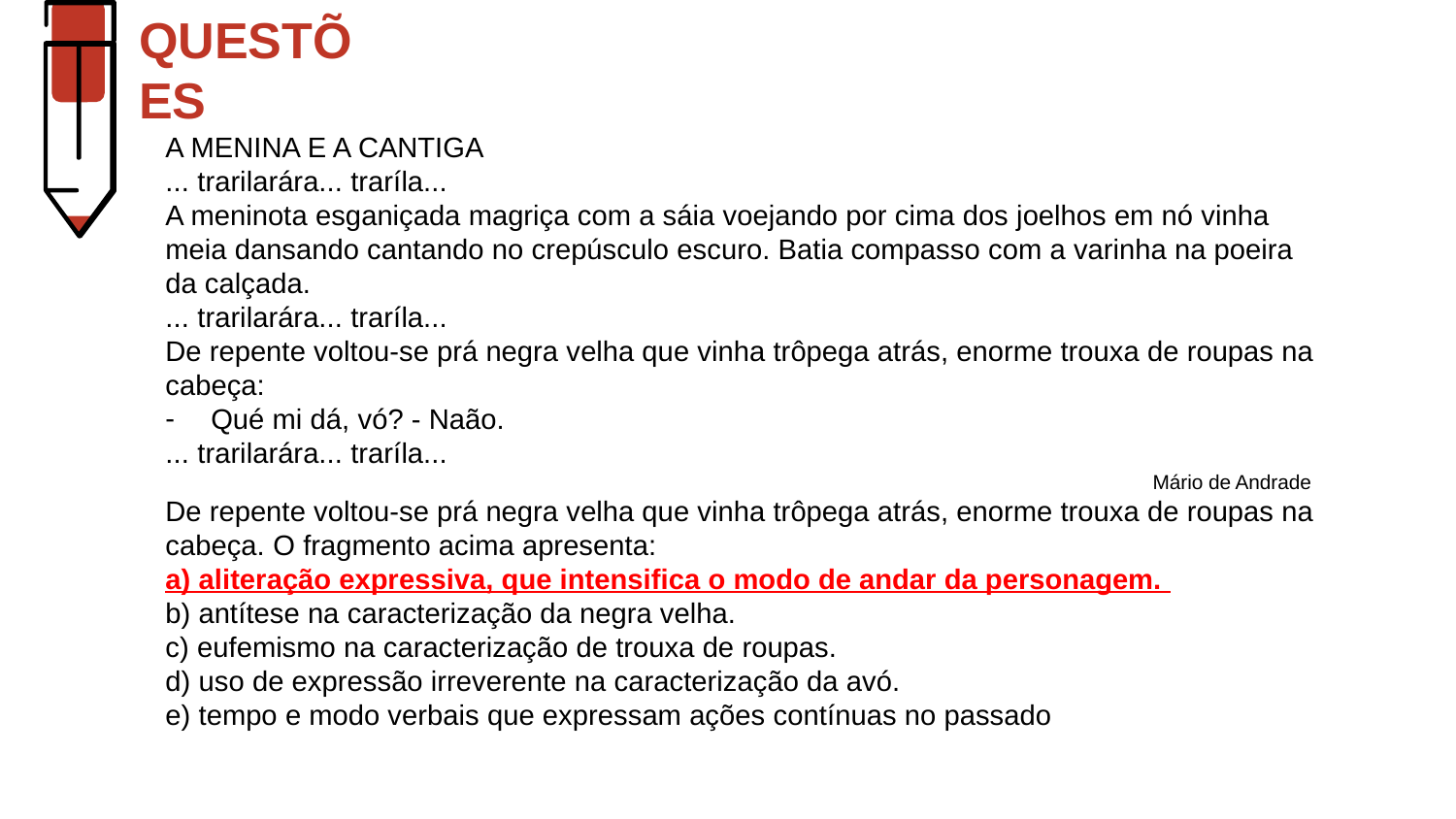

QUESTÕES
A MENINA E A CANTIGA
... trarilarára... traríla...
A meninota esganiçada magriça com a sáia voejando por cima dos joelhos em nó vinha meia dansando cantando no crepúsculo escuro. Batia compasso com a varinha na poeira da calçada.
... trarilarára... traríla...
De repente voltou-se prá negra velha que vinha trôpega atrás, enorme trouxa de roupas na cabeça:
Qué mi dá, vó? - Naão.
... trarilarára... traríla...
Mário de Andrade
De repente voltou-se prá negra velha que vinha trôpega atrás, enorme trouxa de roupas na cabeça. O fragmento acima apresenta:
a) aliteração expressiva, que intensifica o modo de andar da personagem.
b) antítese na caracterização da negra velha.
c) eufemismo na caracterização de trouxa de roupas.
d) uso de expressão irreverente na caracterização da avó.
e) tempo e modo verbais que expressam ações contínuas no passado